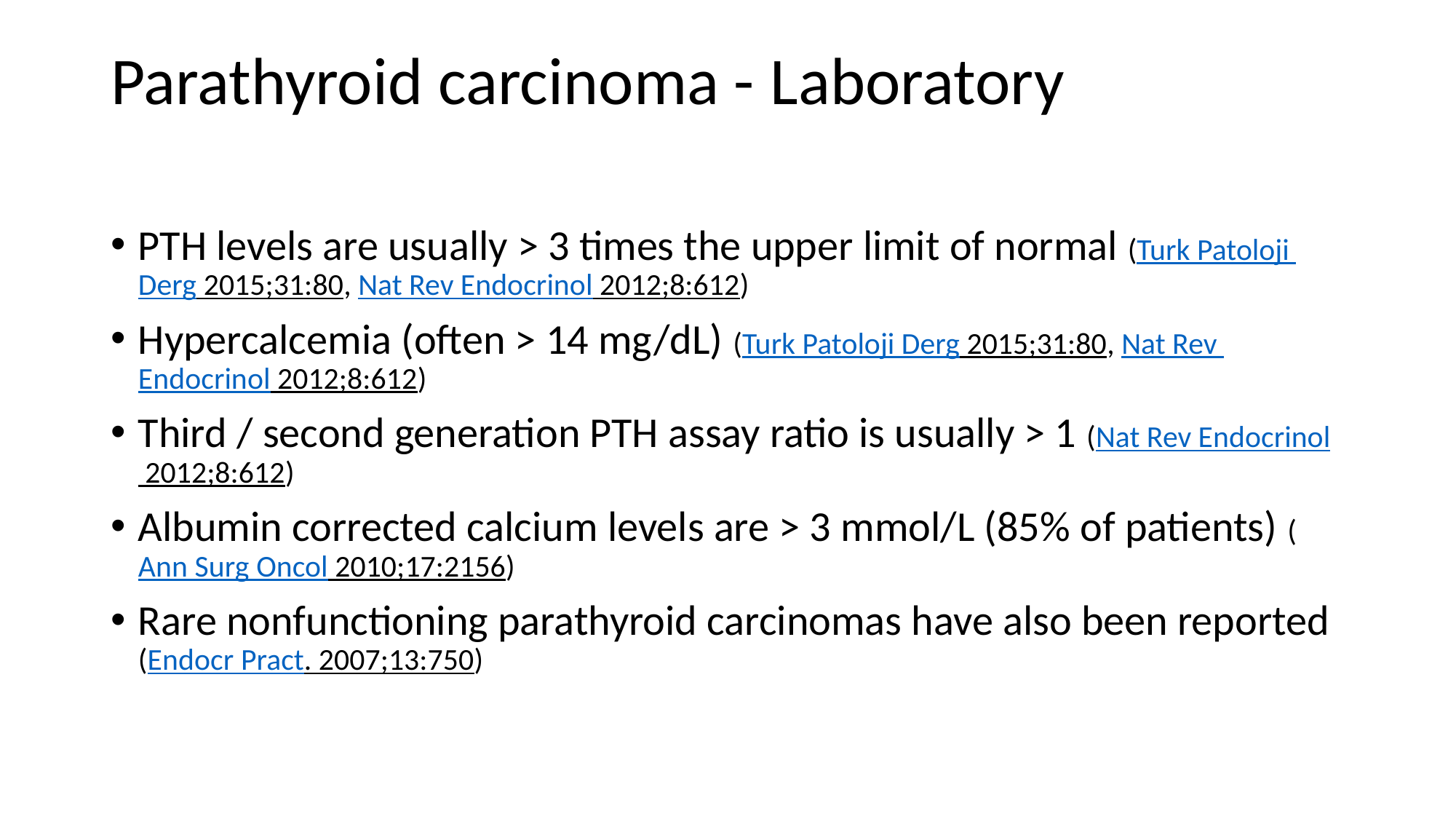

# Parathyroid carcinoma - Laboratory
PTH levels are usually > 3 times the upper limit of normal (Turk Patoloji Derg 2015;31:80, Nat Rev Endocrinol 2012;8:612)
Hypercalcemia (often > 14 mg/dL) (Turk Patoloji Derg 2015;31:80, Nat Rev Endocrinol 2012;8:612)
Third / second generation PTH assay ratio is usually > 1 (Nat Rev Endocrinol 2012;8:612)
Albumin corrected calcium levels are > 3 mmol/L (85% of patients) (Ann Surg Oncol 2010;17:2156)
Rare nonfunctioning parathyroid carcinomas have also been reported (Endocr Pract. 2007;13:750)